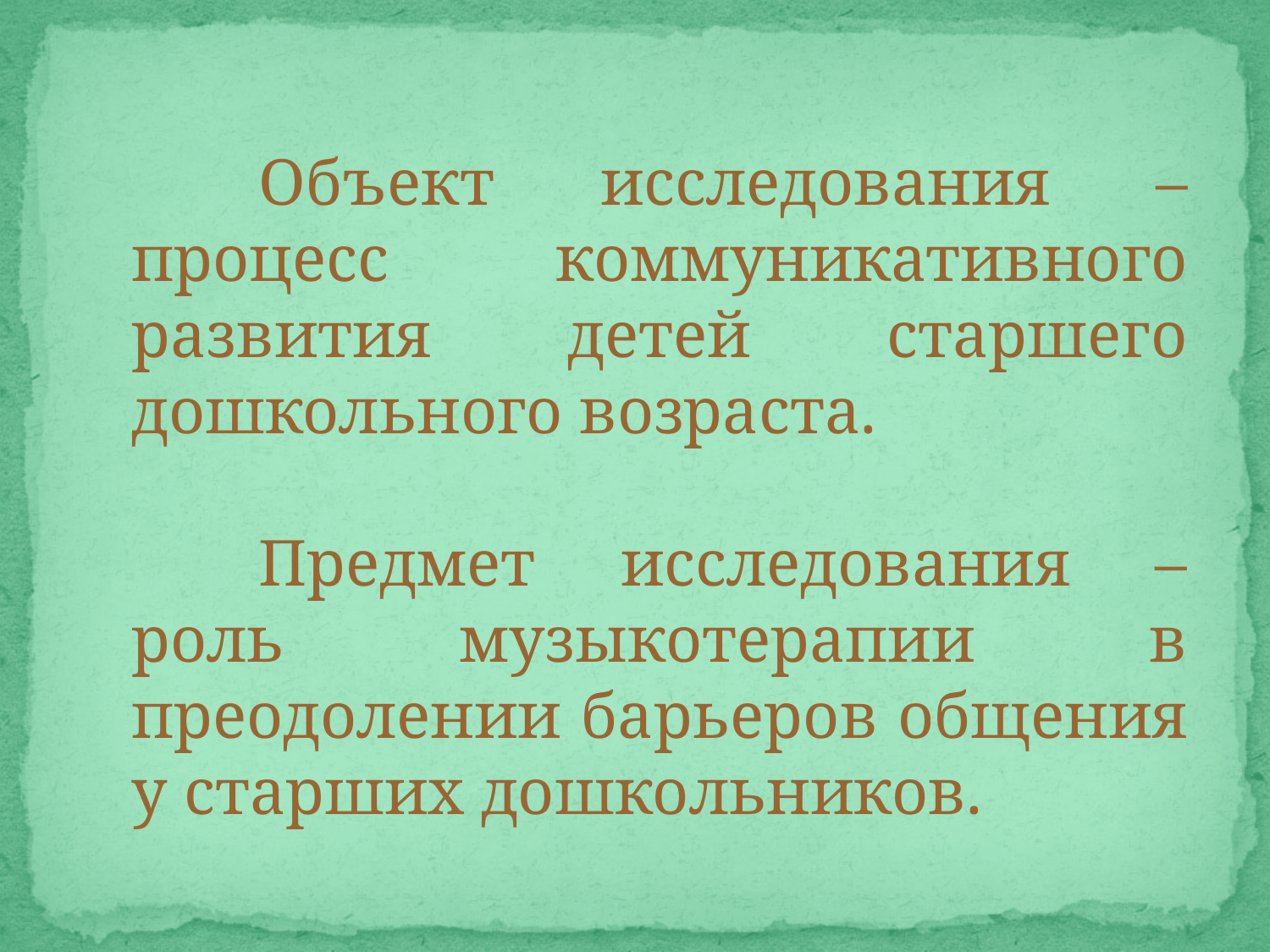

Объект исследования – процесс коммуникативного развития детей старшего дошкольного возраста.

	Предмет исследования – роль музыкотерапии в преодолении барьеров общения у старших дошкольников.